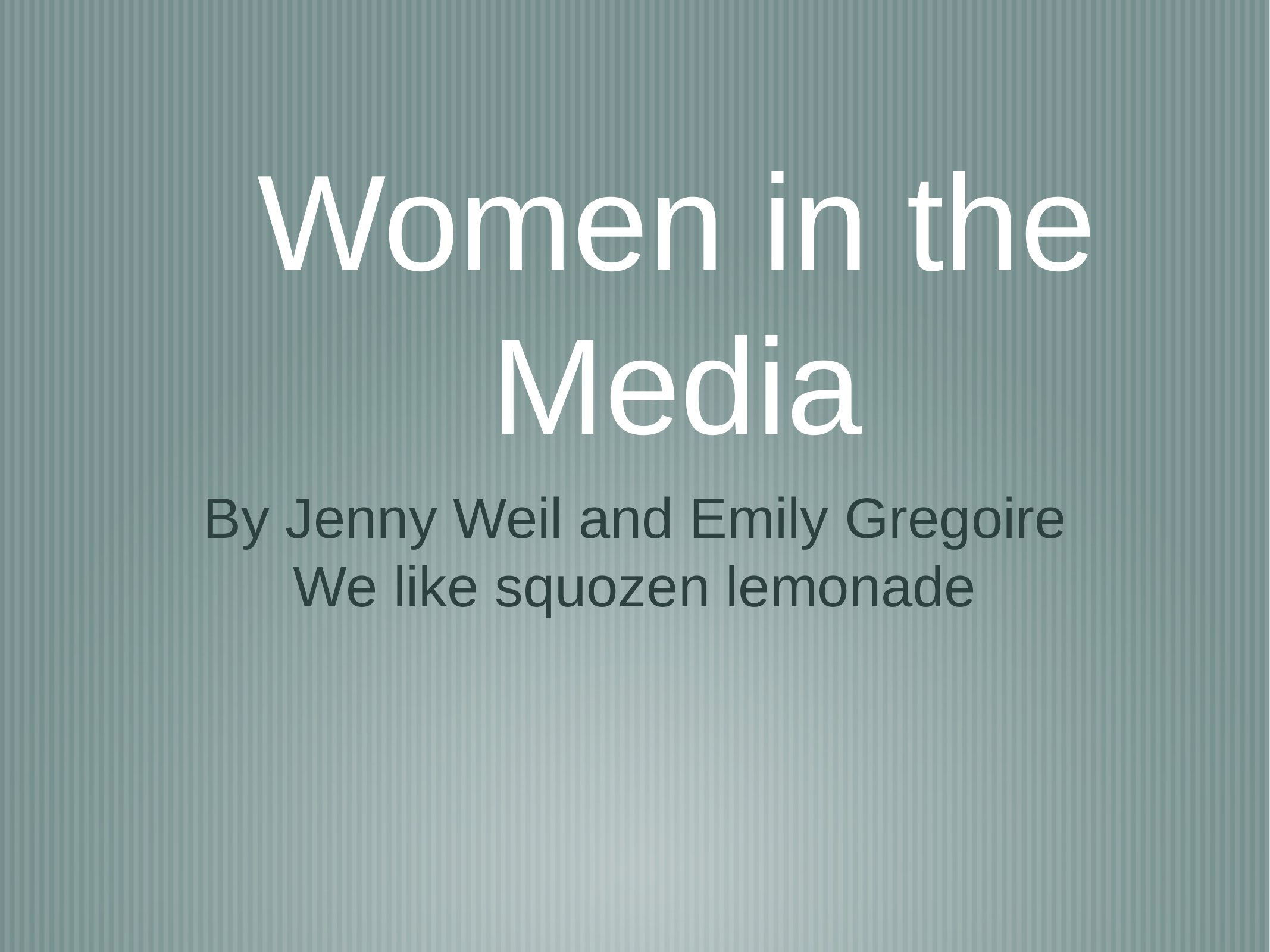

# Women in the Media
By Jenny Weil and Emily Gregoire
We like squozen lemonade